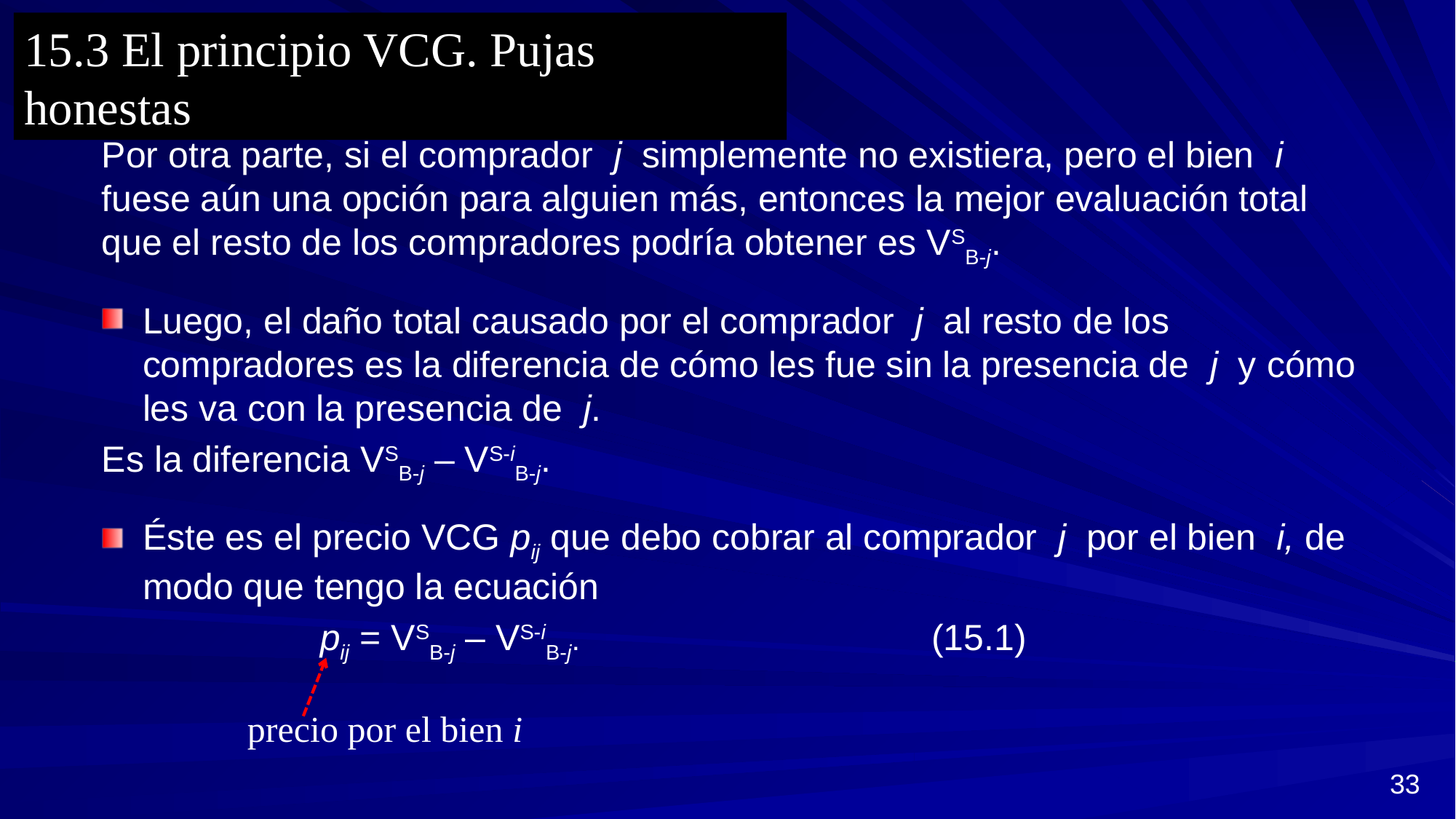

15.3 El principio VCG. Pujas honestas
Por otra parte, si el comprador  j  simplemente no existiera, pero el bien  i  fuese aún una opción para alguien más, entonces la mejor evaluación total que el resto de los compradores podría obtener es VSB-j.

Luego, el daño total causado por el comprador  j  al resto de los compradores es la diferencia de cómo les fue sin la presencia de  j  y cómo les va con la presencia de  j.
Es la diferencia VSB-j – VS-iB-j.

Éste es el precio VCG pij que debo cobrar al comprador  j  por el bien  i, de modo que tengo la ecuación
		pij = VSB-j – VS-iB-j.                                          (15.1)
precio por el bien i
33